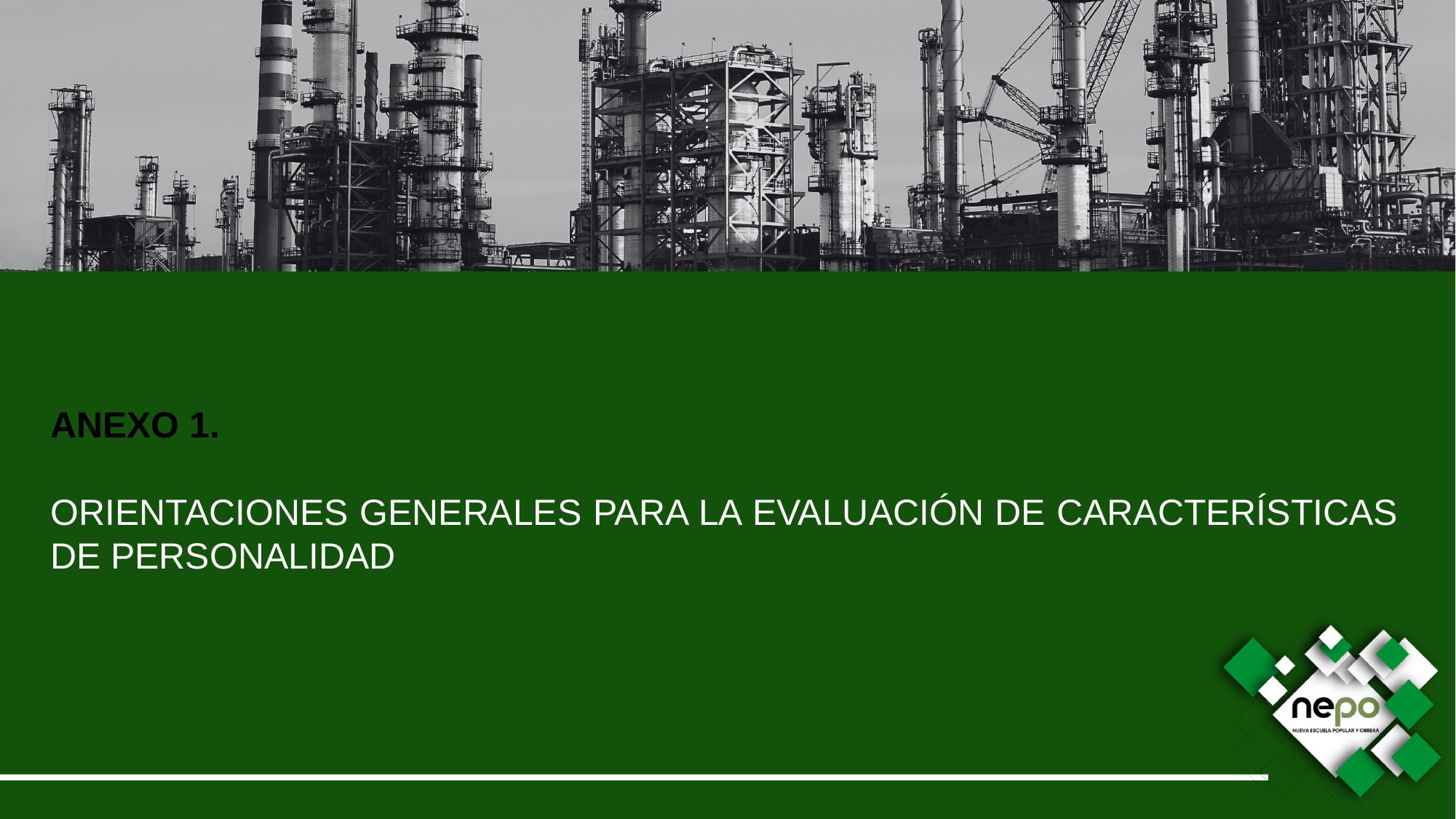

ANEXO 1.

ORIENTACIONES GENERALES PARA LA EVALUACIÓN DE CARACTERÍSTICAS DE PERSONALIDAD